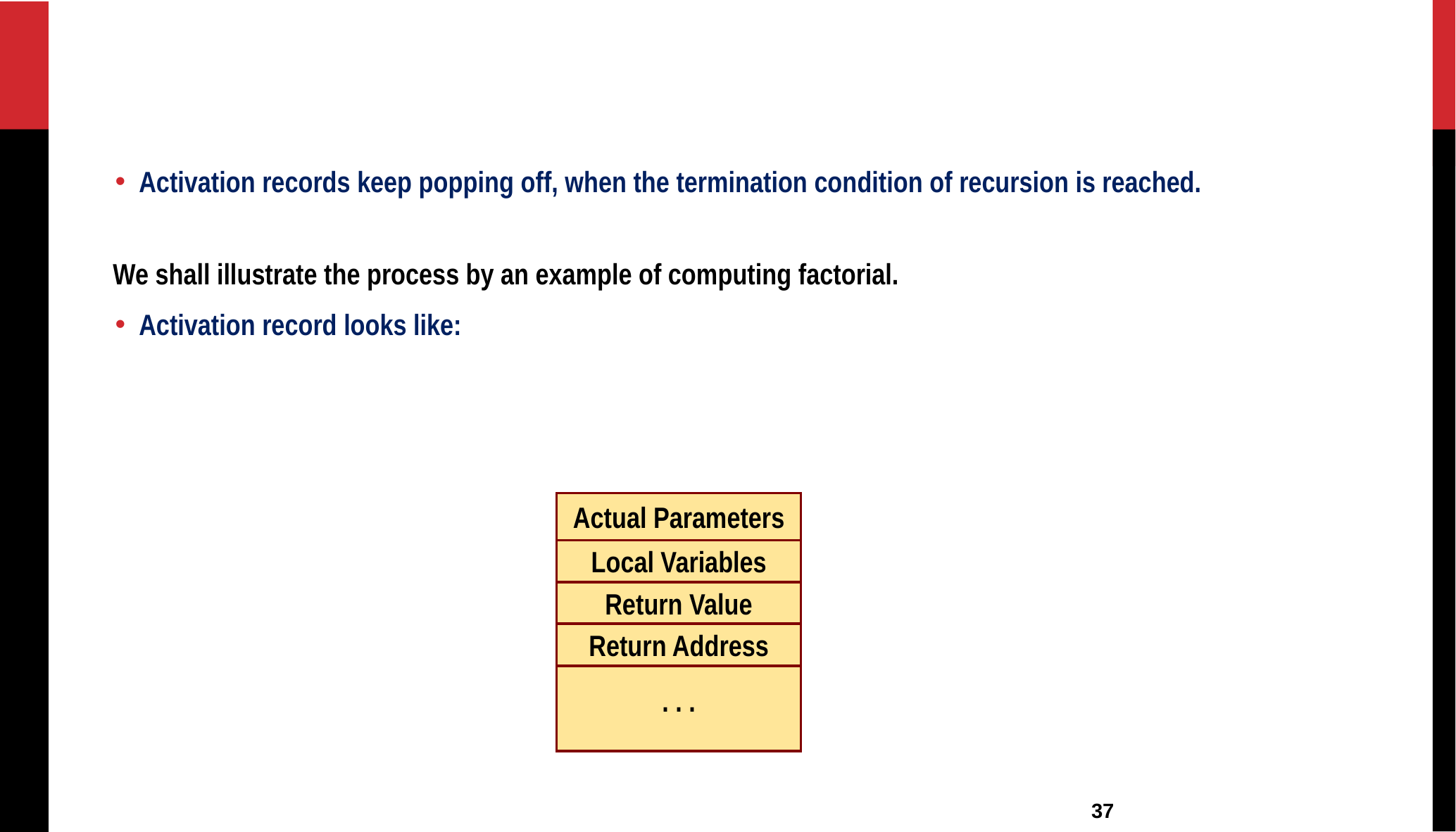

Activation records keep popping off, when the termination condition of recursion is reached.

     We shall illustrate the process by an example of computing factorial.
Activation record looks like:
Actual Parameters
Local Variables
Return Value
Return Address
. . .
37